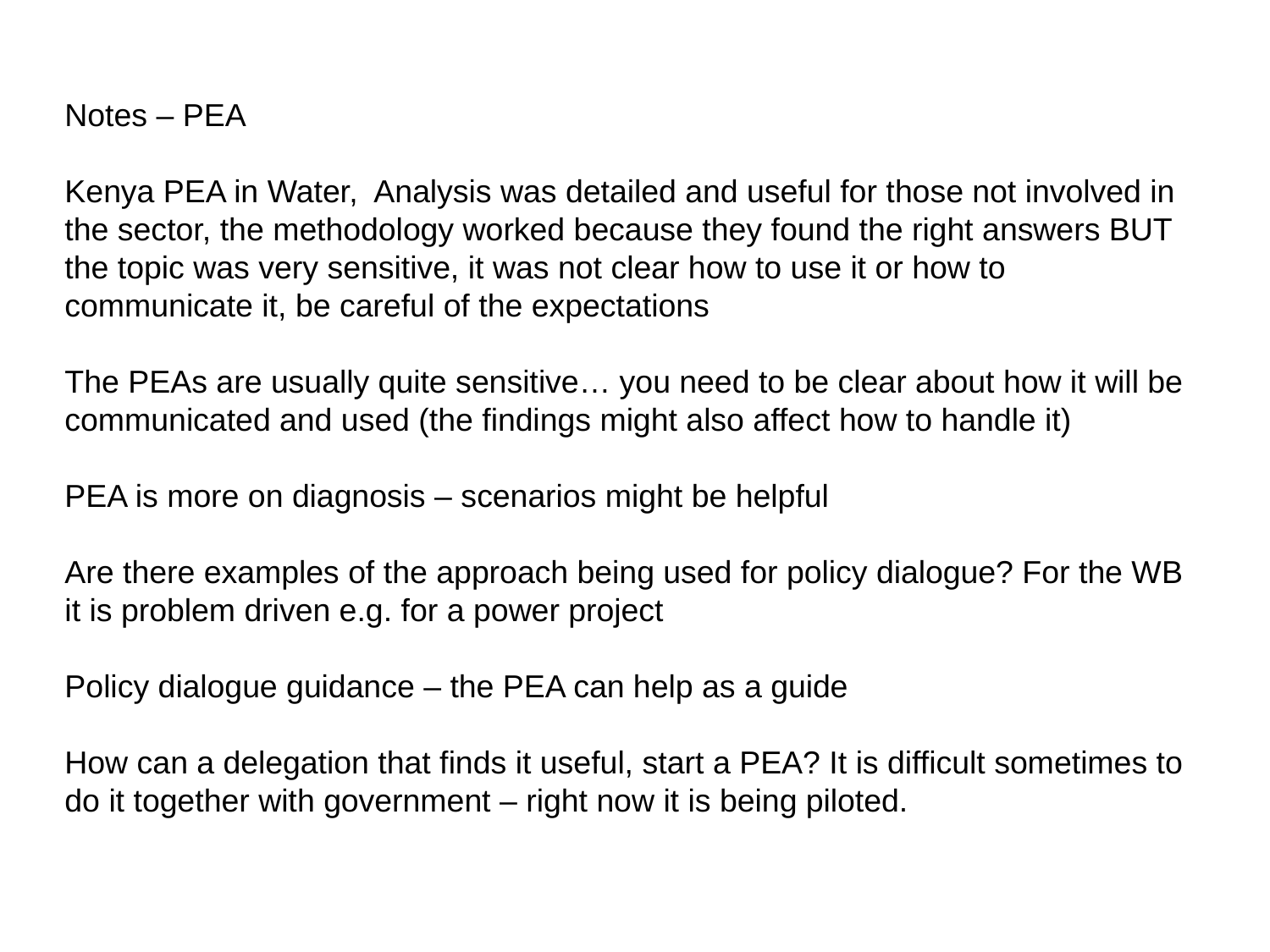

Notes – PEA

Kenya PEA in Water,  Analysis was detailed and useful for those not involved in the sector, the methodology worked because they found the right answers BUT the topic was very sensitive, it was not clear how to use it or how to communicate it, be careful of the expectations

The PEAs are usually quite sensitive… you need to be clear about how it will be communicated and used (the findings might also affect how to handle it)

PEA is more on diagnosis – scenarios might be helpful

Are there examples of the approach being used for policy dialogue? For the WB it is problem driven e.g. for a power project

Policy dialogue guidance – the PEA can help as a guide

How can a delegation that finds it useful, start a PEA? It is difficult sometimes to do it together with government – right now it is being piloted.